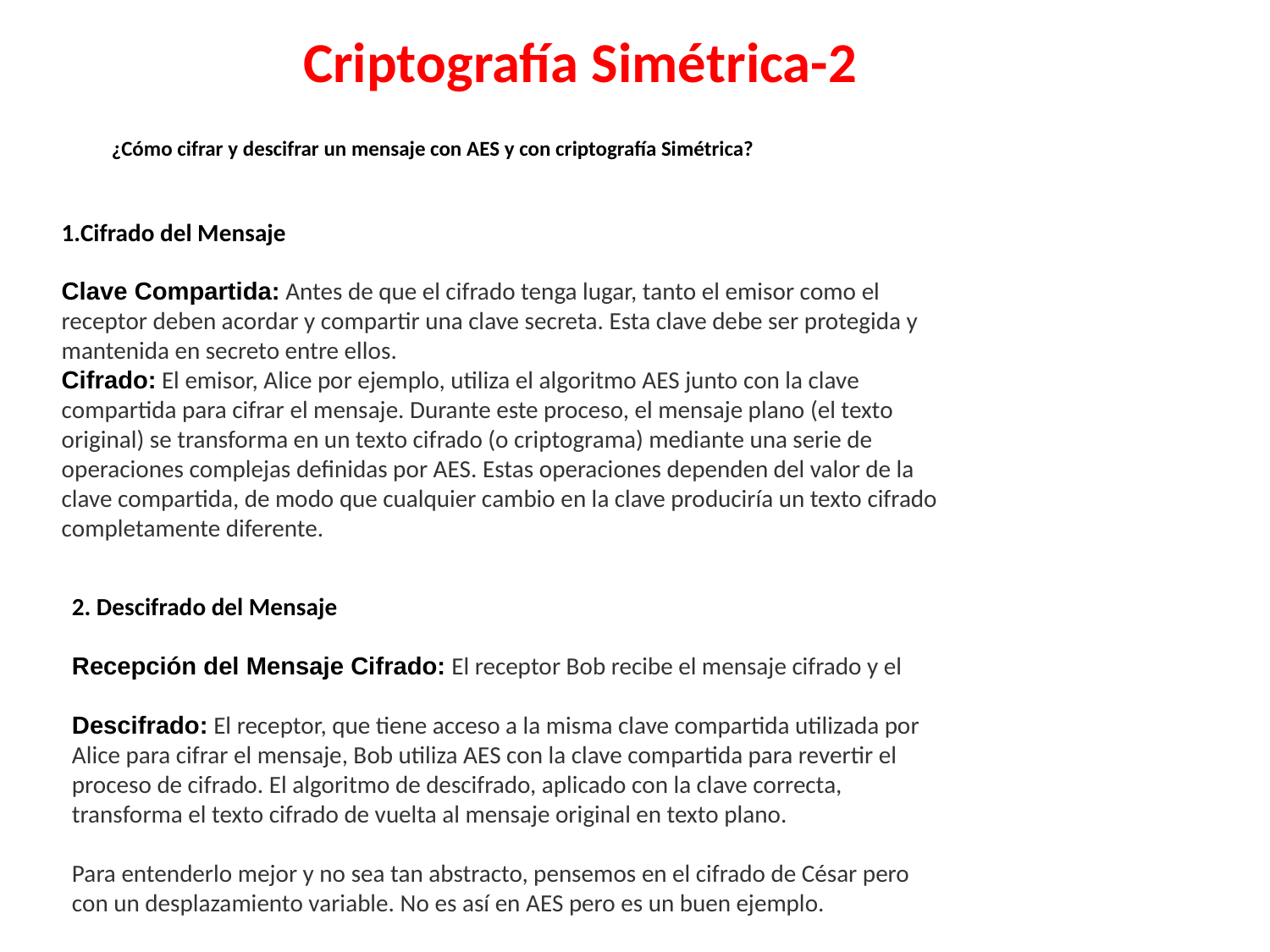

Criptografía Simétrica-2
¿Cómo cifrar y descifrar un mensaje con AES y con criptografía Simétrica?
Cifrado del Mensaje

Clave Compartida: Antes de que el cifrado tenga lugar, tanto el emisor como el receptor deben acordar y compartir una clave secreta. Esta clave debe ser protegida y mantenida en secreto entre ellos.
Cifrado: El emisor, Alice por ejemplo, utiliza el algoritmo AES junto con la clave compartida para cifrar el mensaje. Durante este proceso, el mensaje plano (el texto original) se transforma en un texto cifrado (o criptograma) mediante una serie de operaciones complejas definidas por AES. Estas operaciones dependen del valor de la clave compartida, de modo que cualquier cambio en la clave produciría un texto cifrado completamente diferente.
2. Descifrado del Mensaje

Recepción del Mensaje Cifrado: El receptor Bob recibe el mensaje cifrado y el
Descifrado: El receptor, que tiene acceso a la misma clave compartida utilizada por Alice para cifrar el mensaje, Bob utiliza AES con la clave compartida para revertir el proceso de cifrado. El algoritmo de descifrado, aplicado con la clave correcta, transforma el texto cifrado de vuelta al mensaje original en texto plano.
Para entenderlo mejor y no sea tan abstracto, pensemos en el cifrado de César pero con un desplazamiento variable. No es así en AES pero es un buen ejemplo.